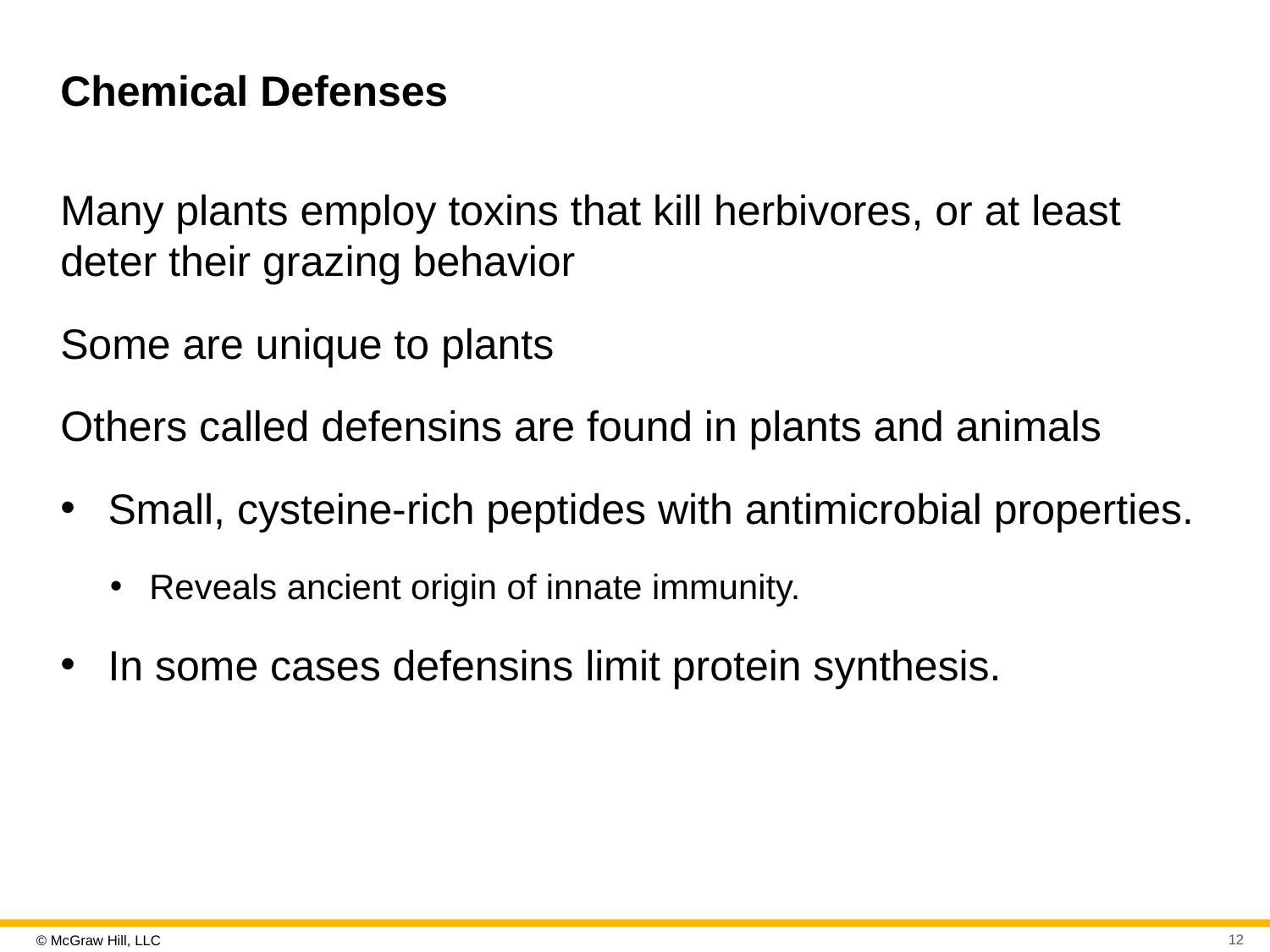

# Chemical Defenses
Many plants employ toxins that kill herbivores, or at least deter their grazing behavior
Some are unique to plants
Others called defensins are found in plants and animals
Small, cysteine-rich peptides with antimicrobial properties.
Reveals ancient origin of innate immunity.
In some cases defensins limit protein synthesis.
12